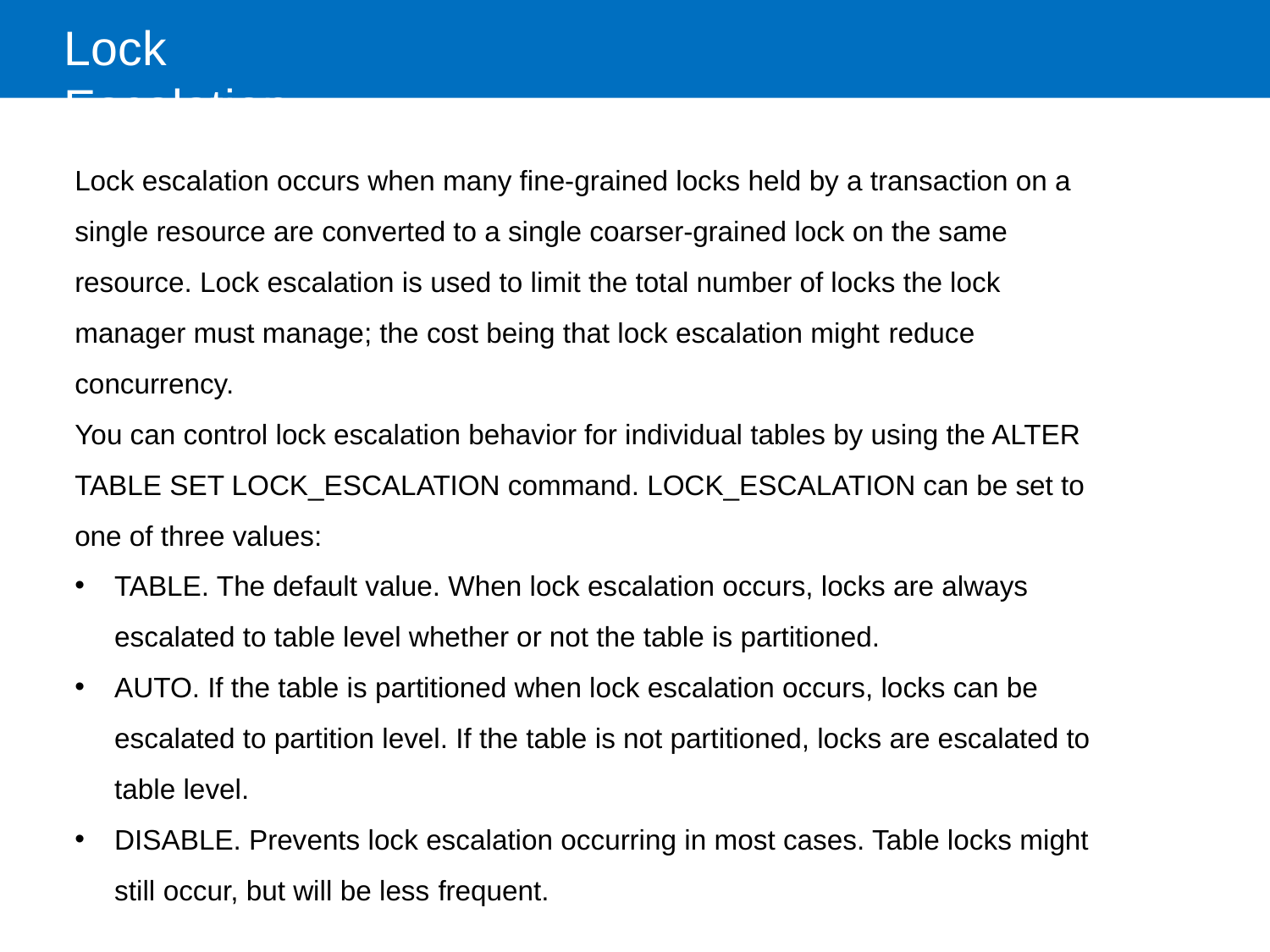

# Lock Escalation
Lock escalation occurs when many fine-grained locks held by a transaction on a single resource are converted to a single coarser-grained lock on the same resource. Lock escalation is used to limit the total number of locks the lock manager must manage; the cost being that lock escalation might reduce concurrency.
You can control lock escalation behavior for individual tables by using the ALTER TABLE SET LOCK_ESCALATION command. LOCK_ESCALATION can be set to one of three values:
TABLE. The default value. When lock escalation occurs, locks are always escalated to table level whether or not the table is partitioned.
AUTO. If the table is partitioned when lock escalation occurs, locks can be escalated to partition level. If the table is not partitioned, locks are escalated to table level.
DISABLE. Prevents lock escalation occurring in most cases. Table locks might still occur, but will be less frequent.